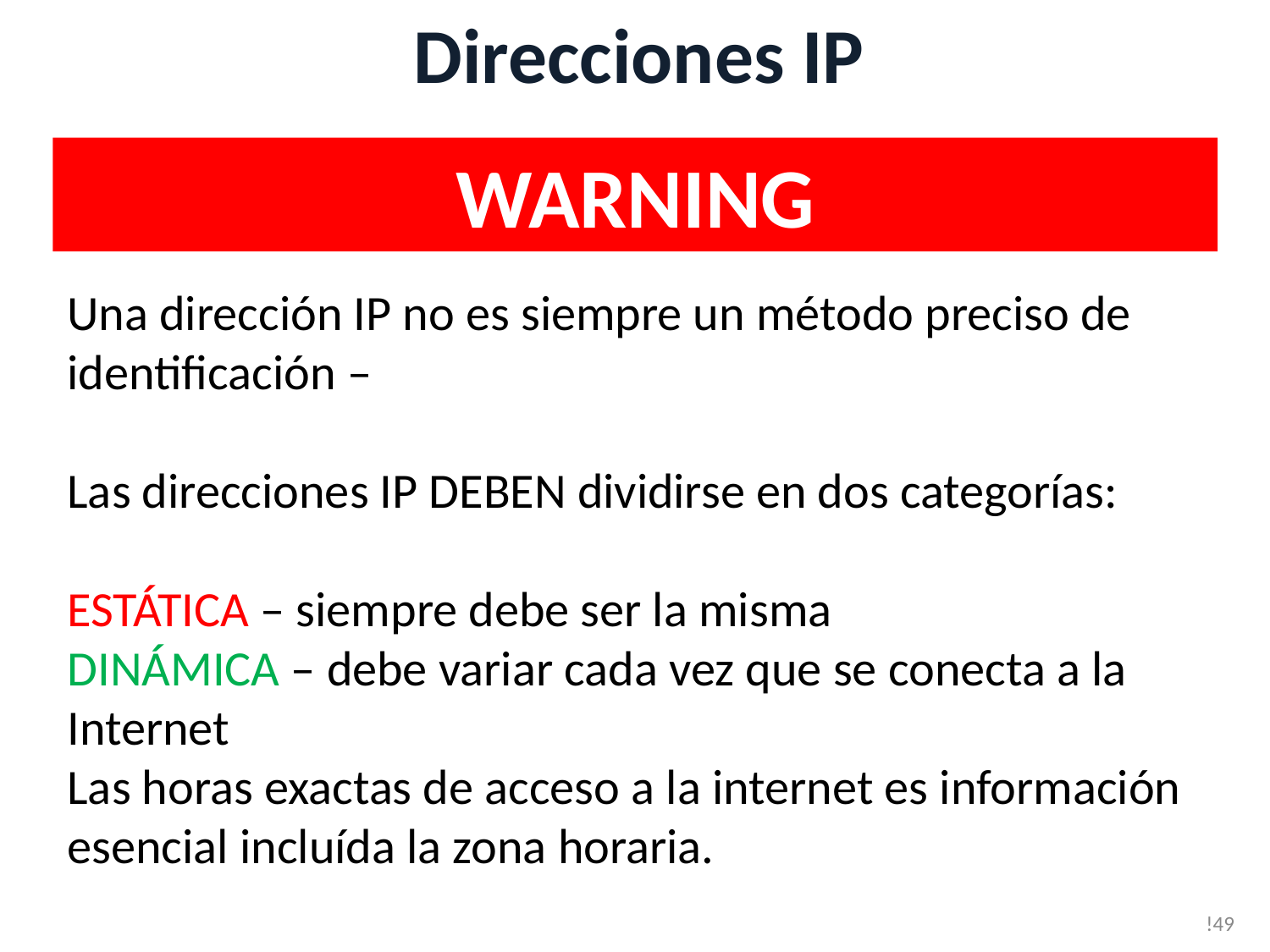

# Direcciones IP
WARNING
Una dirección IP no es siempre un método preciso de identificación –

Las direcciones IP DEBEN dividirse en dos categorías:

ESTÁTICA – siempre debe ser la misma
DINÁMICA – debe variar cada vez que se conecta a la Internet
Las horas exactas de acceso a la internet es información esencial incluída la zona horaria.
!49